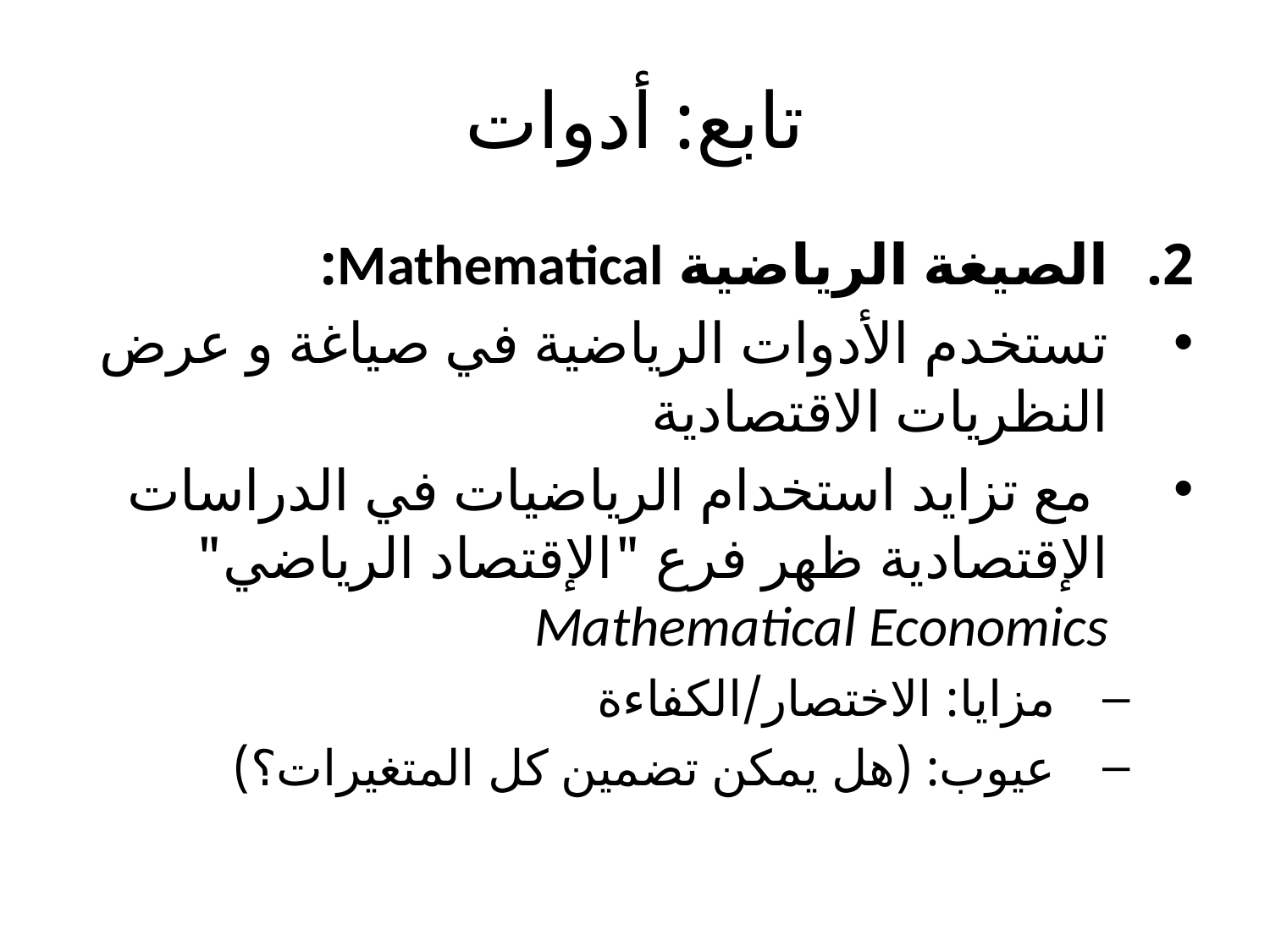

# تابع: أدوات
الصيغة الرياضية Mathematical:
تستخدم الأدوات الرياضية في صياغة و عرض النظريات الاقتصادية
 مع تزايد استخدام الرياضيات في الدراسات الإقتصادية ظهر فرع "الإقتصاد الرياضي" Mathematical Economics
مزايا: الاختصار/الكفاءة
عيوب: (هل يمكن تضمين كل المتغيرات؟)